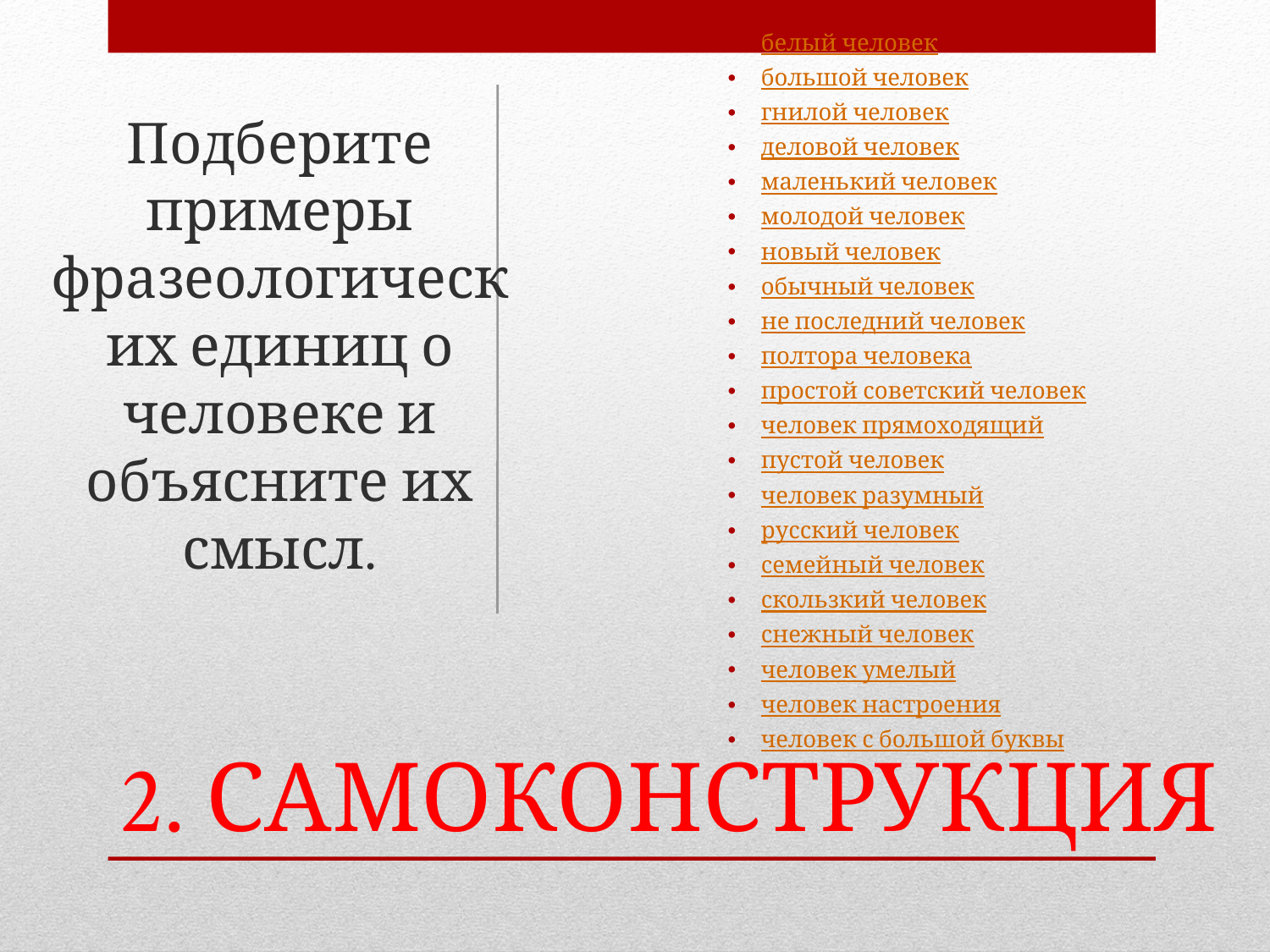

белый человек
большой человек
гнилой человек
деловой человек
маленький человек
молодой человек
новый человек
обычный человек
не последний человек
полтора человека
простой советский человек
человек прямоходящий
пустой человек
человек разумный
русский человек
семейный человек
скользкий человек
снежный человек
человек умелый
человек настроения
человек с большой буквы
Подберите примеры фразеологических единиц о человеке и объясните их смысл.

# 2. САМОКОНСТРУКЦИЯ